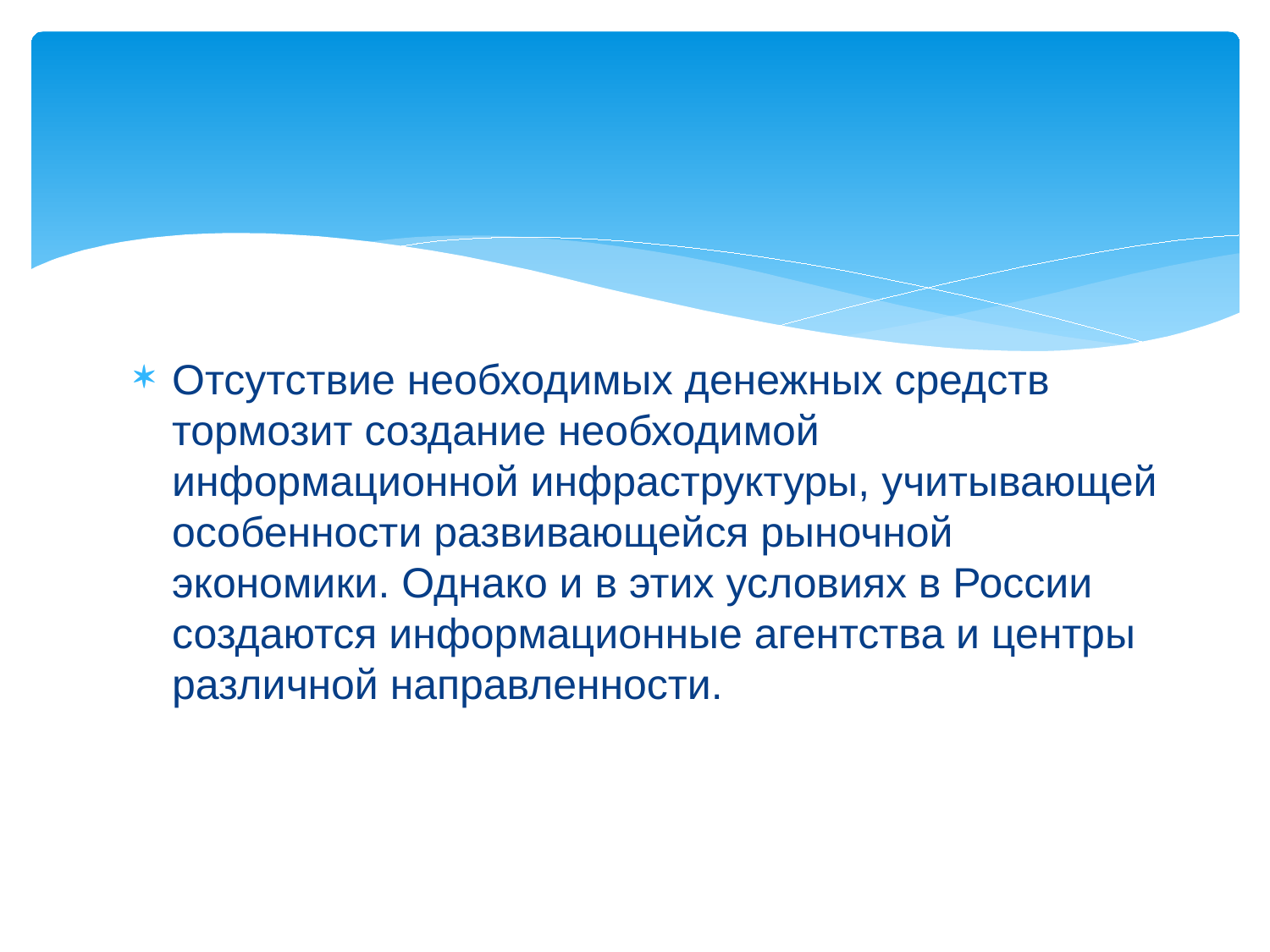

Отсутствие необходимых денежных средств тормозит создание необходимой информационной инфраструктуры, учитывающей особенности развивающейся рыночной экономики. Однако и в этих условиях в России создаются информационные агентства и центры различной направленности.